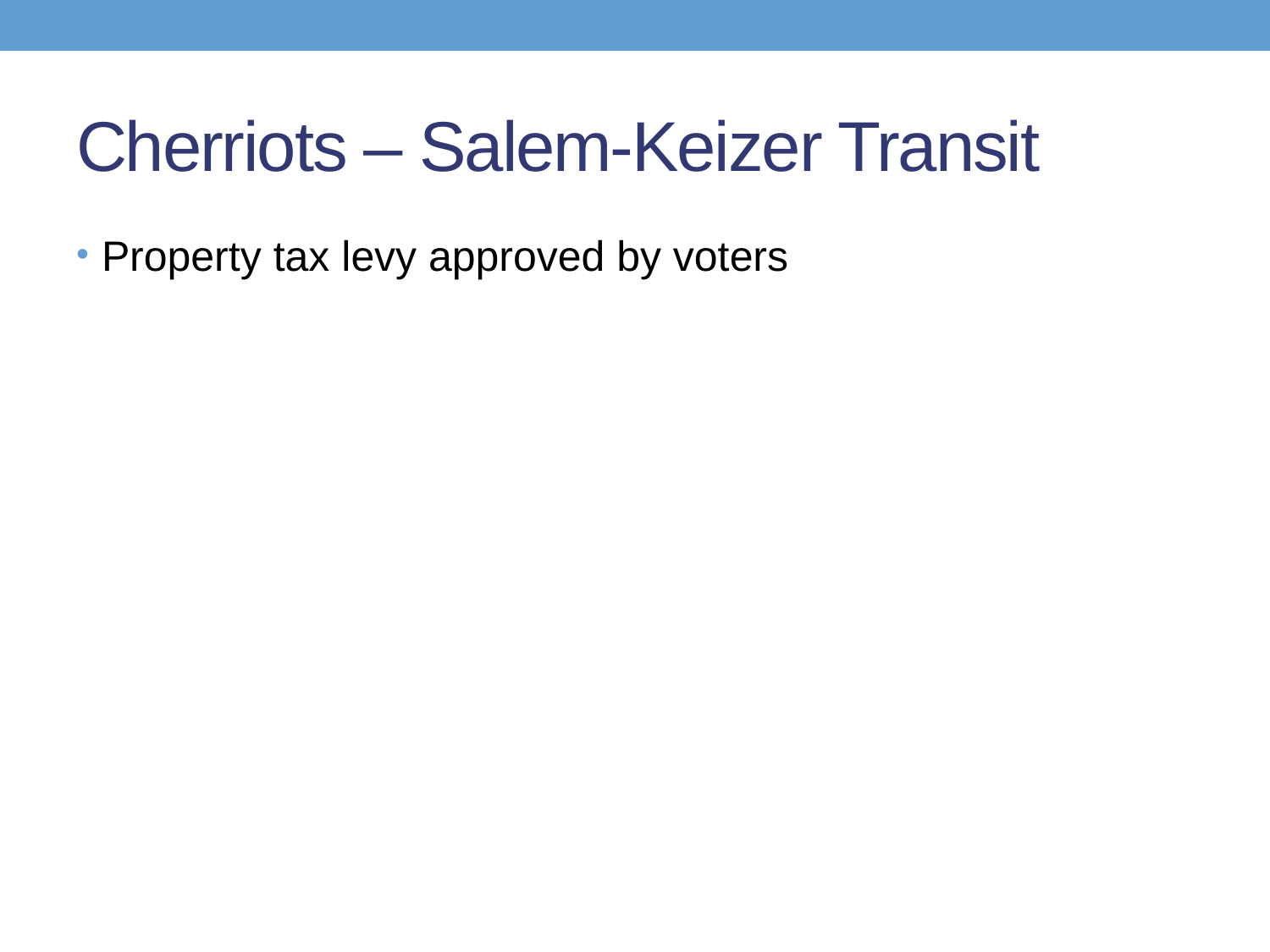

# Cherriots – Salem-Keizer Transit
Property tax levy approved by voters